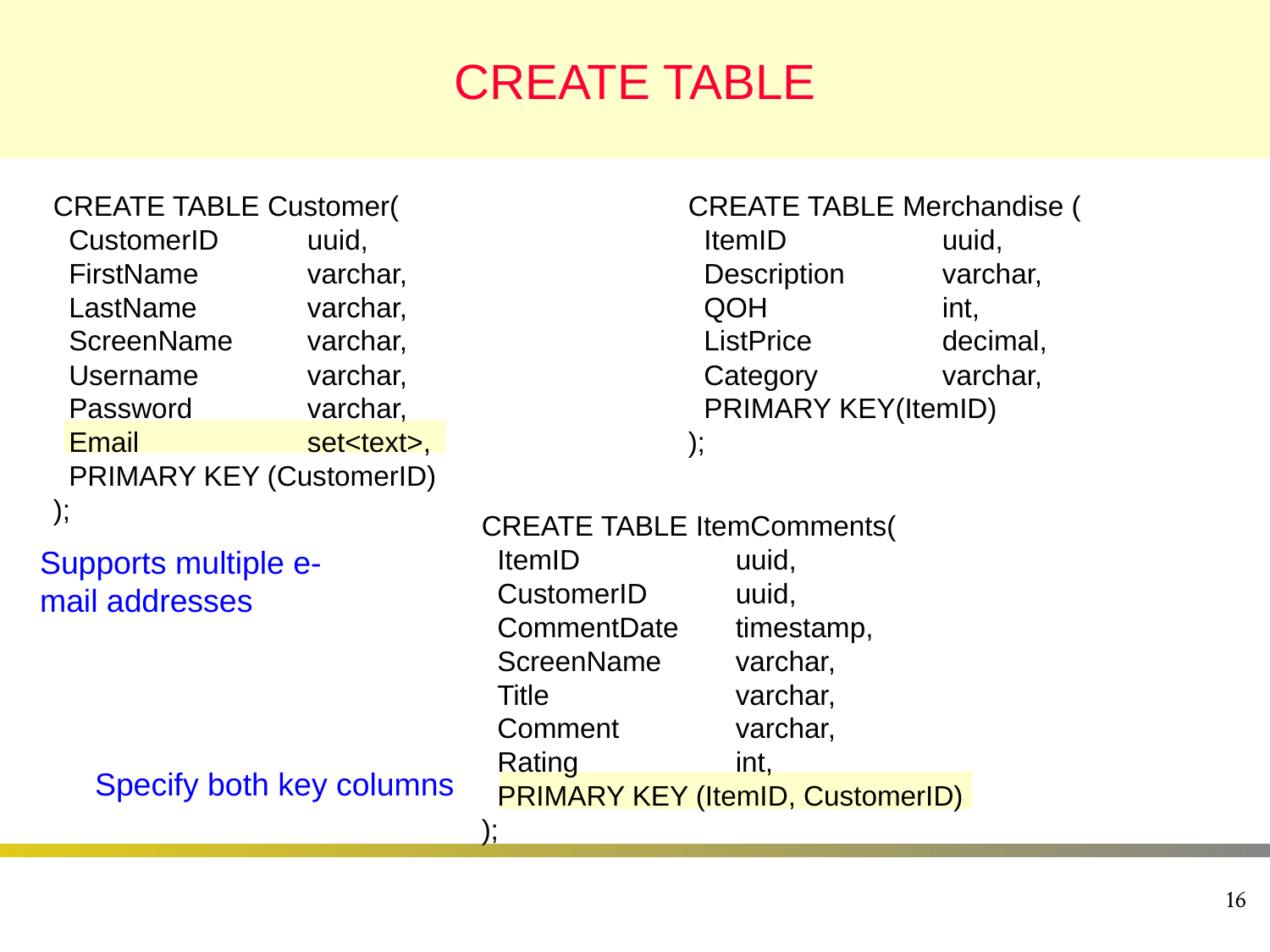

# CREATE TABLE
CREATE TABLE Customer(
  CustomerID	uuid,
  FirstName	varchar,
  LastName	varchar,
  ScreenName	varchar,
  Username	varchar,
  Password	varchar,
  Email		set<text>,
  PRIMARY KEY (CustomerID)
);
CREATE TABLE Merchandise (
  ItemID		uuid,
  Description	varchar,
  QOH		int,
  ListPrice		decimal,
  Category	varchar,
  PRIMARY KEY(ItemID)
);

CREATE TABLE ItemComments(
  ItemID		uuid,
  CustomerID	uuid,
  CommentDate	timestamp,
  ScreenName	varchar,
  Title		varchar,
  Comment	varchar,
  Rating		int,
  PRIMARY KEY (ItemID, CustomerID)
);
Supports multiple e-mail addresses
Specify both key columns

16